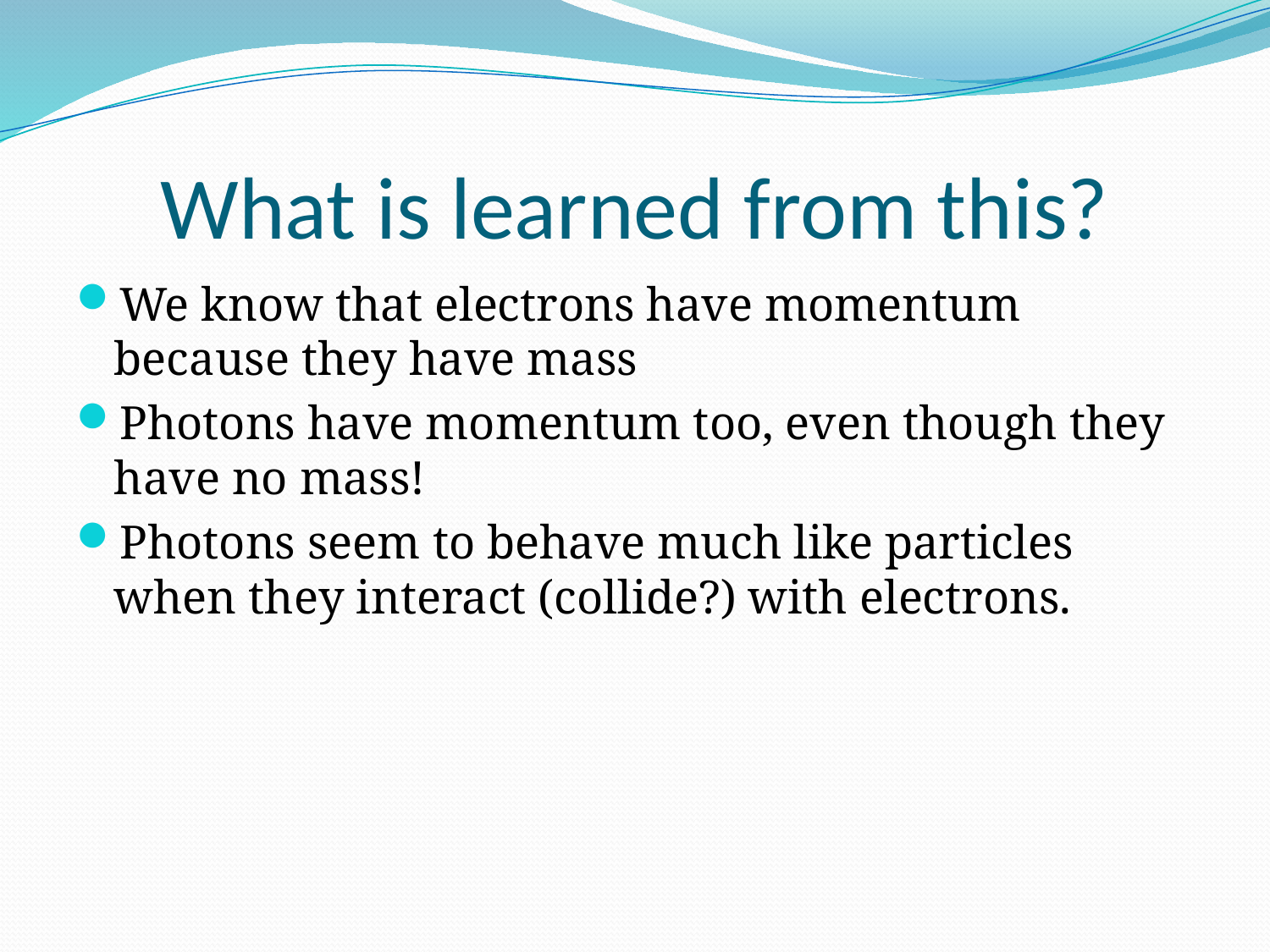

# What is learned from this?
We know that electrons have momentum because they have mass
Photons have momentum too, even though they have no mass!
Photons seem to behave much like particles when they interact (collide?) with electrons.